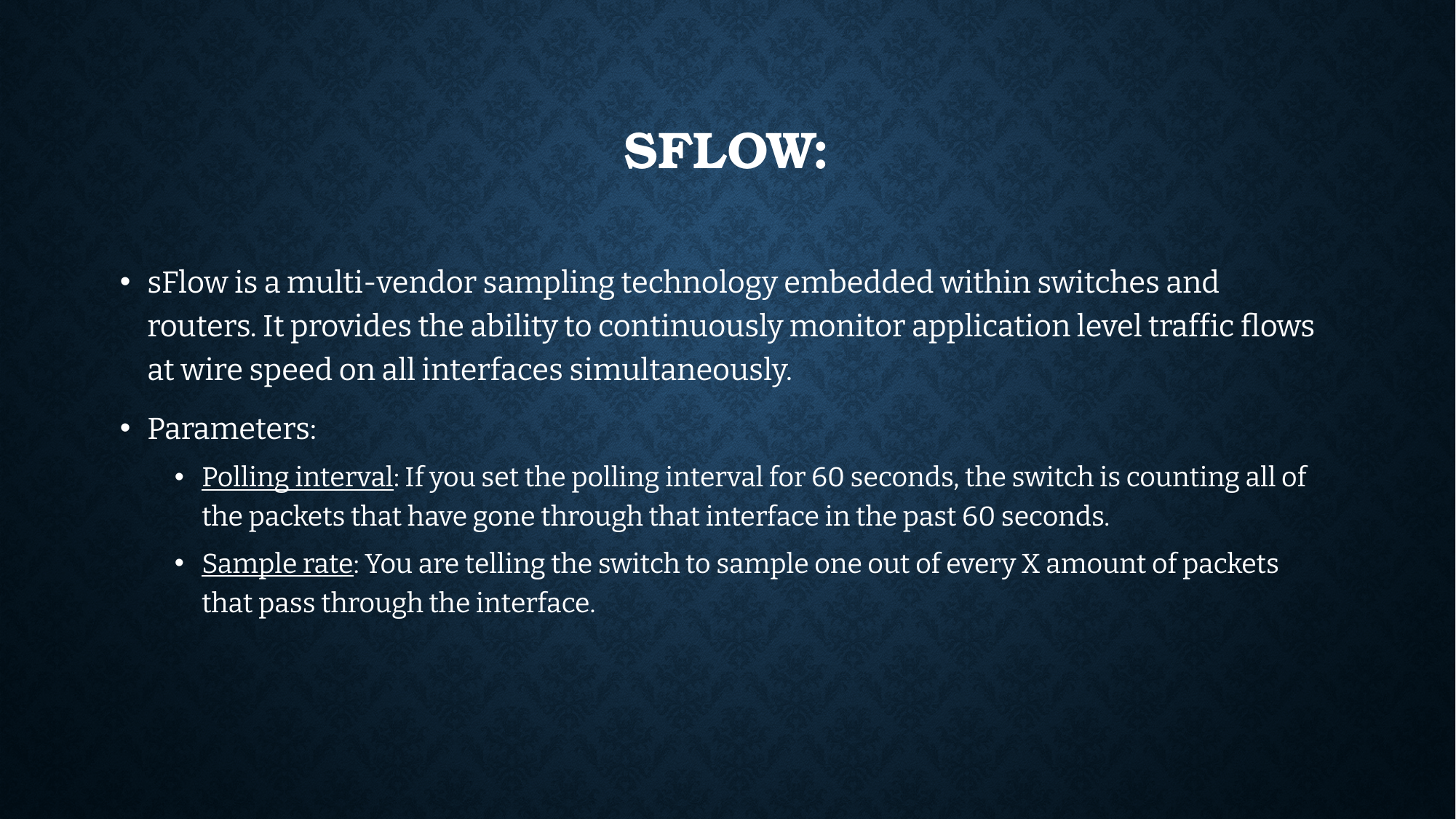

# Sflow:
sFlow is a multi-vendor sampling technology embedded within switches and routers. It provides the ability to continuously monitor application level traffic flows at wire speed on all interfaces simultaneously.
Parameters:
Polling interval: If you set the polling interval for 60 seconds, the switch is counting all of the packets that have gone through that interface in the past 60 seconds.
Sample rate: You are telling the switch to sample one out of every X amount of packets that pass through the interface.